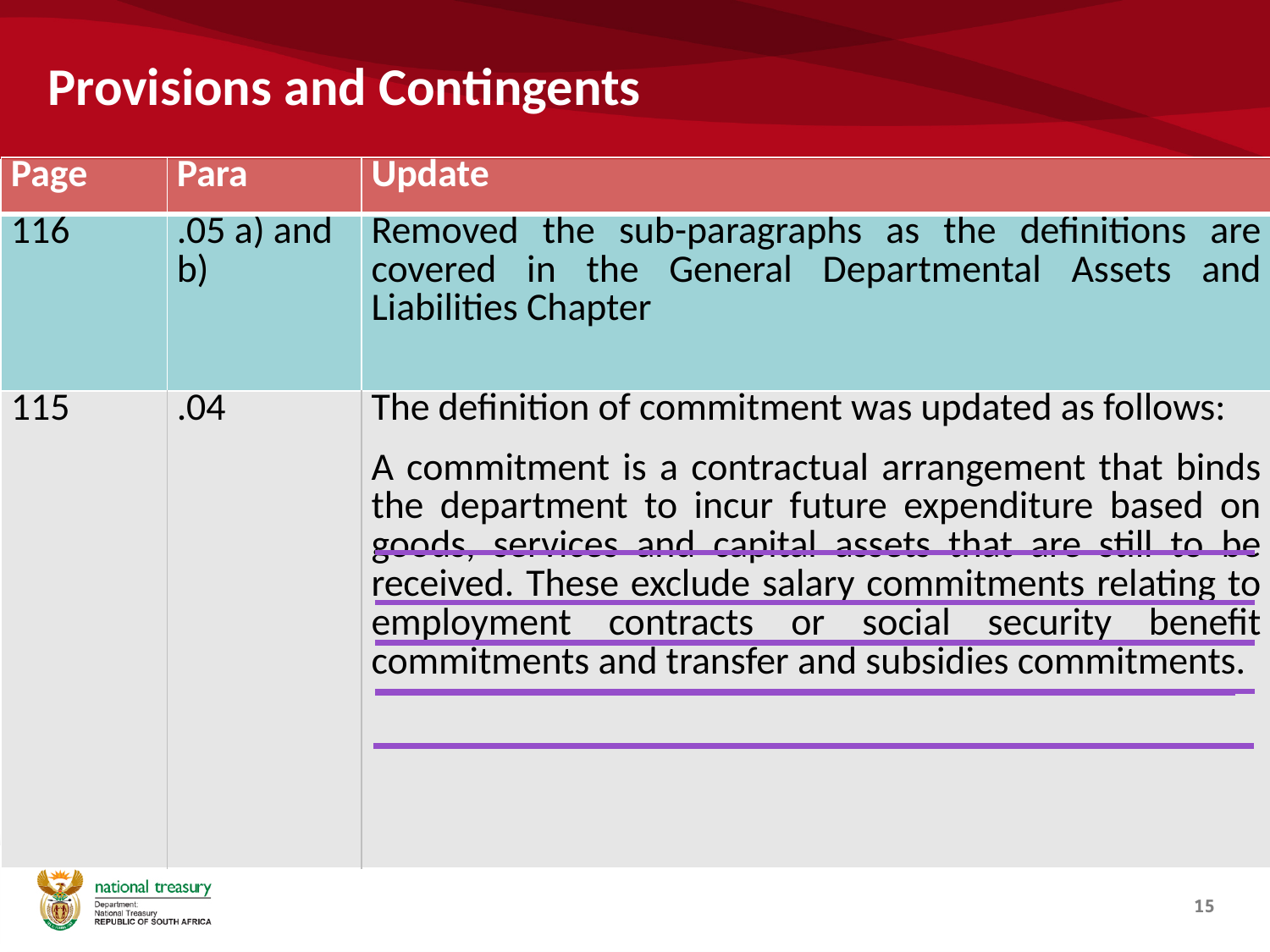

# Provisions and Contingents

| Page | Para | Update |
| --- | --- | --- |
| 116 | .05 a) and b) | Removed the sub-paragraphs as the definitions are covered in the General Departmental Assets and Liabilities Chapter |
| 115 | .04 | The definition of commitment was updated as follows: A commitment is a contractual arrangement that binds the department to incur future expenditure based on goods, services and capital assets that are still to be received. These exclude salary commitments relating to employment contracts or social security benefit commitments and transfer and subsidies commitments. |
15